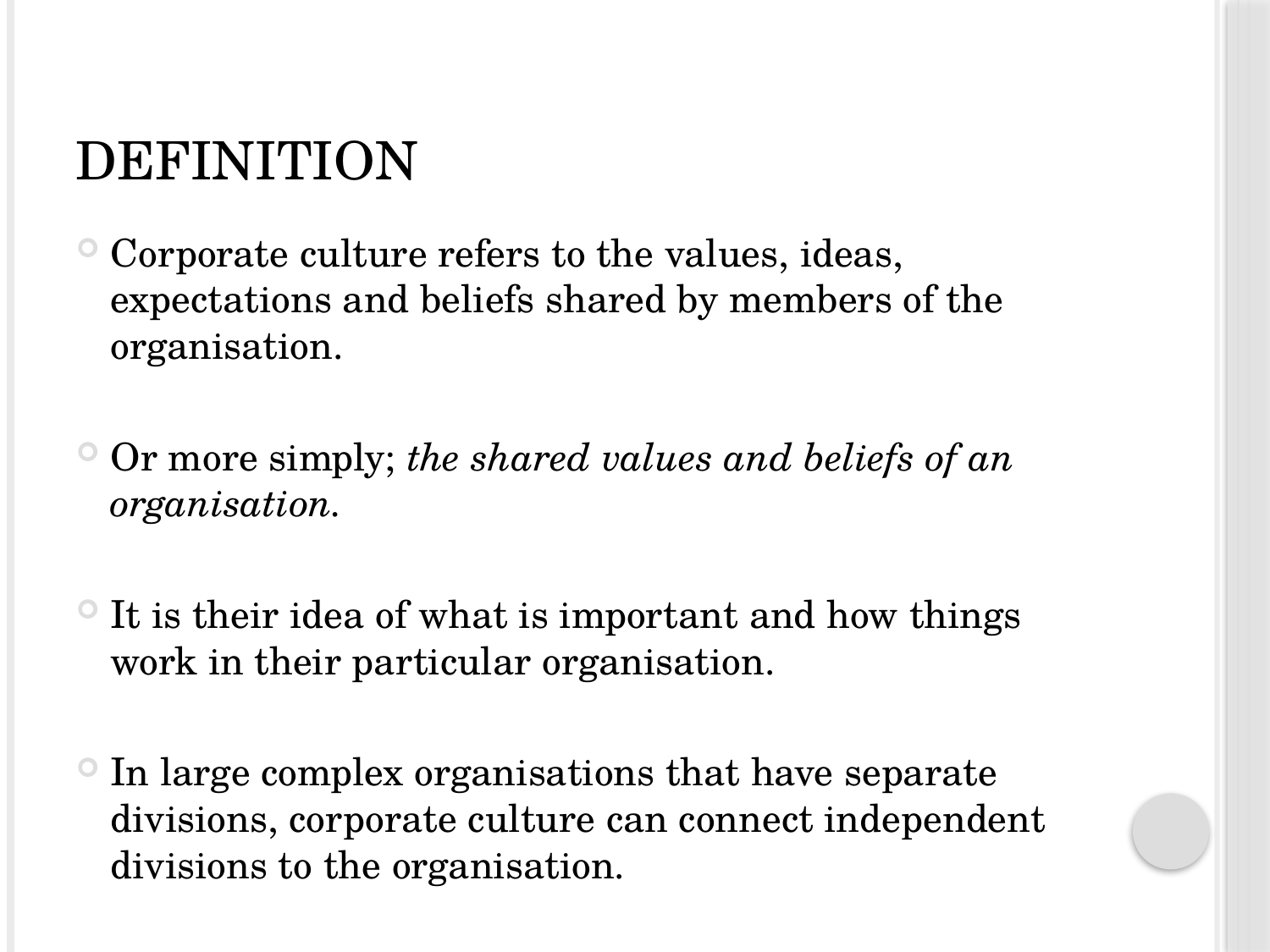

# Definition
Corporate culture refers to the values, ideas, expectations and beliefs shared by members of the organisation.

Or more simply; the shared values and beliefs of an organisation.

It is their idea of what is important and how things work in their particular organisation.

In large complex organisations that have separate divisions, corporate culture can connect independent divisions to the organisation.